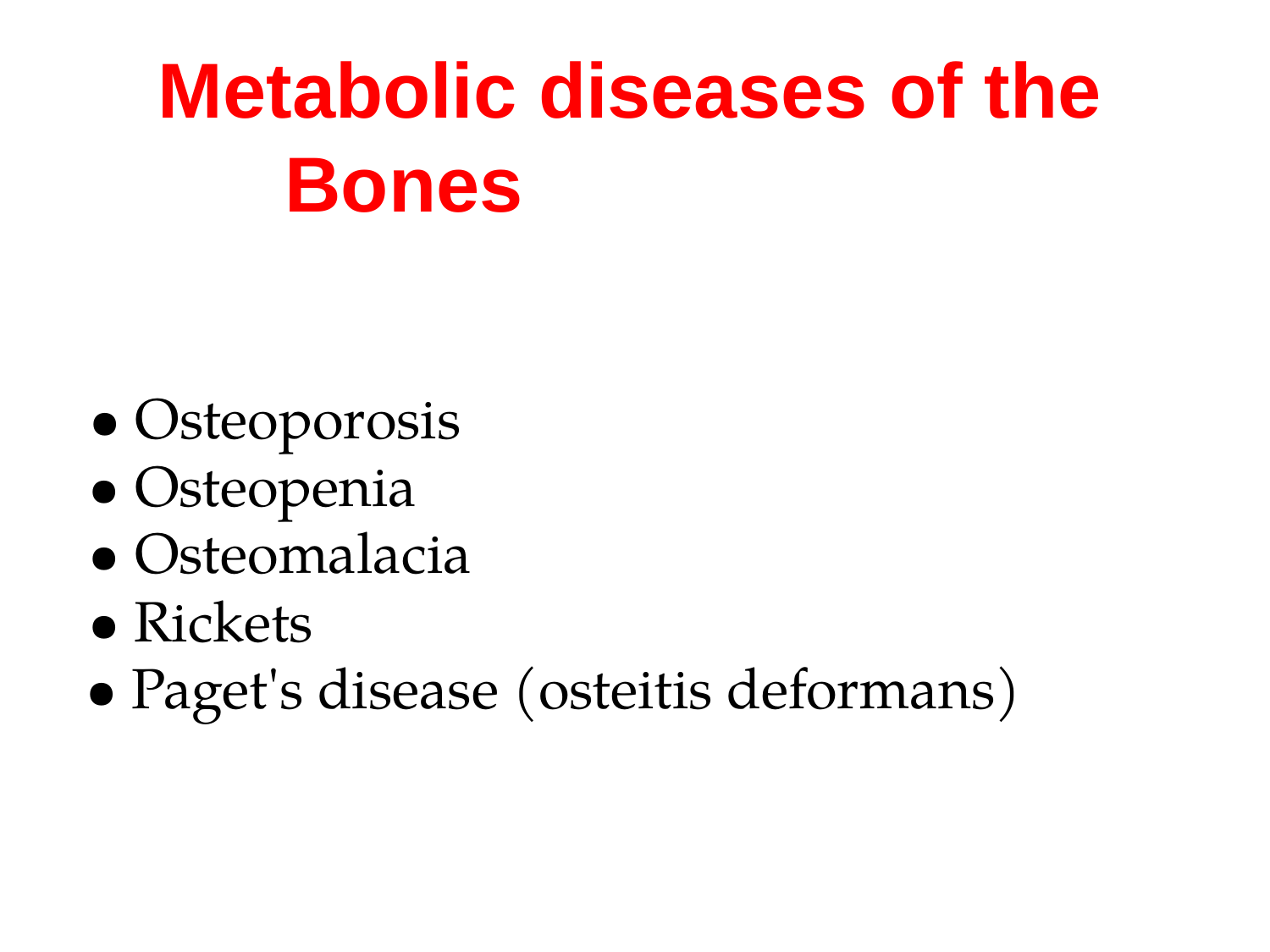

Metabolic diseases of the
	Bones

• Osteoporosis

• Osteopenia

• Osteomalacia

• Rickets

• Paget's disease (osteitis deformans)